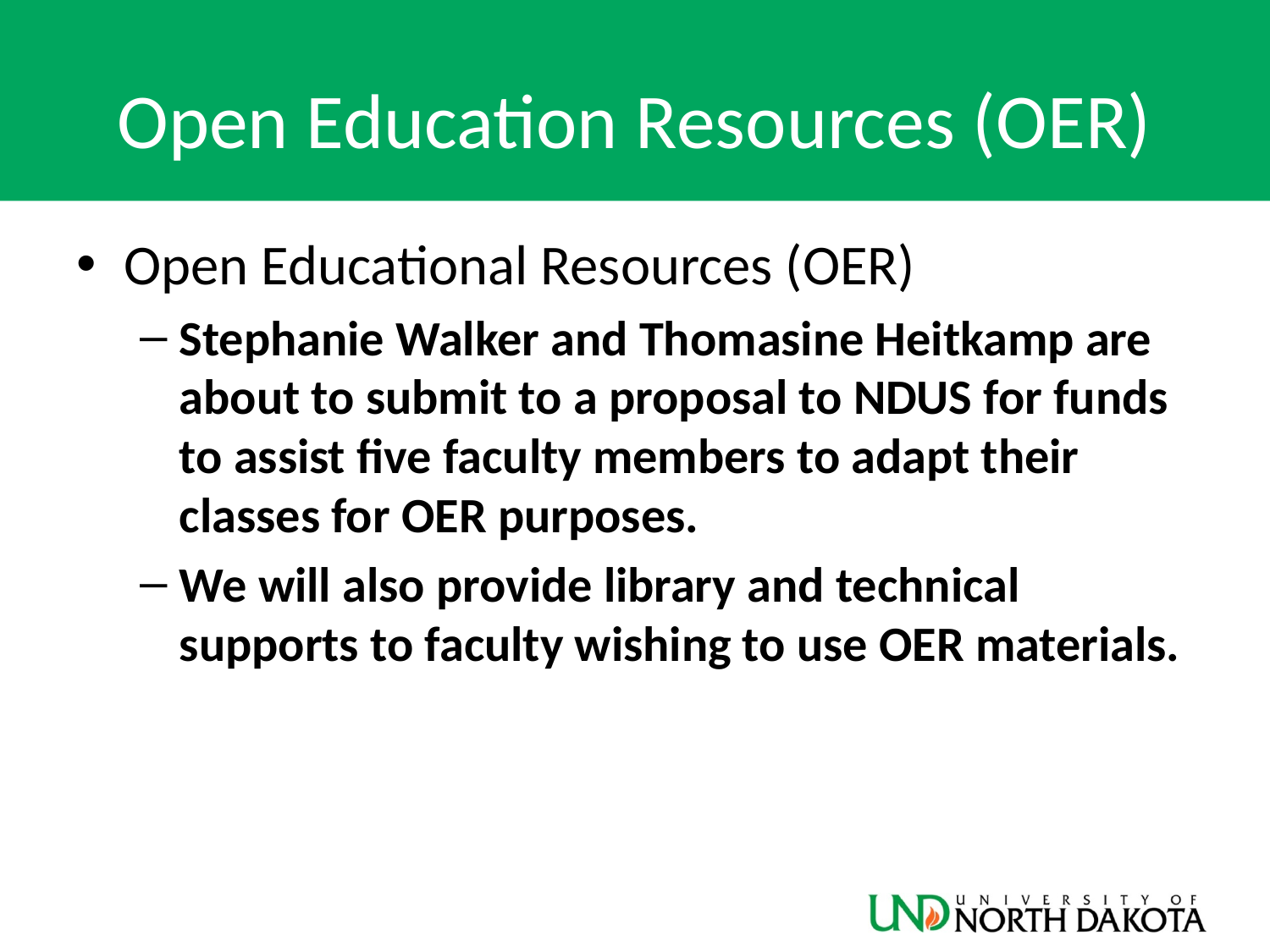

# Open Education Resources (OER)
Open Educational Resources (OER)
Stephanie Walker and Thomasine Heitkamp are about to submit to a proposal to NDUS for funds to assist five faculty members to adapt their classes for OER purposes.
We will also provide library and technical supports to faculty wishing to use OER materials.